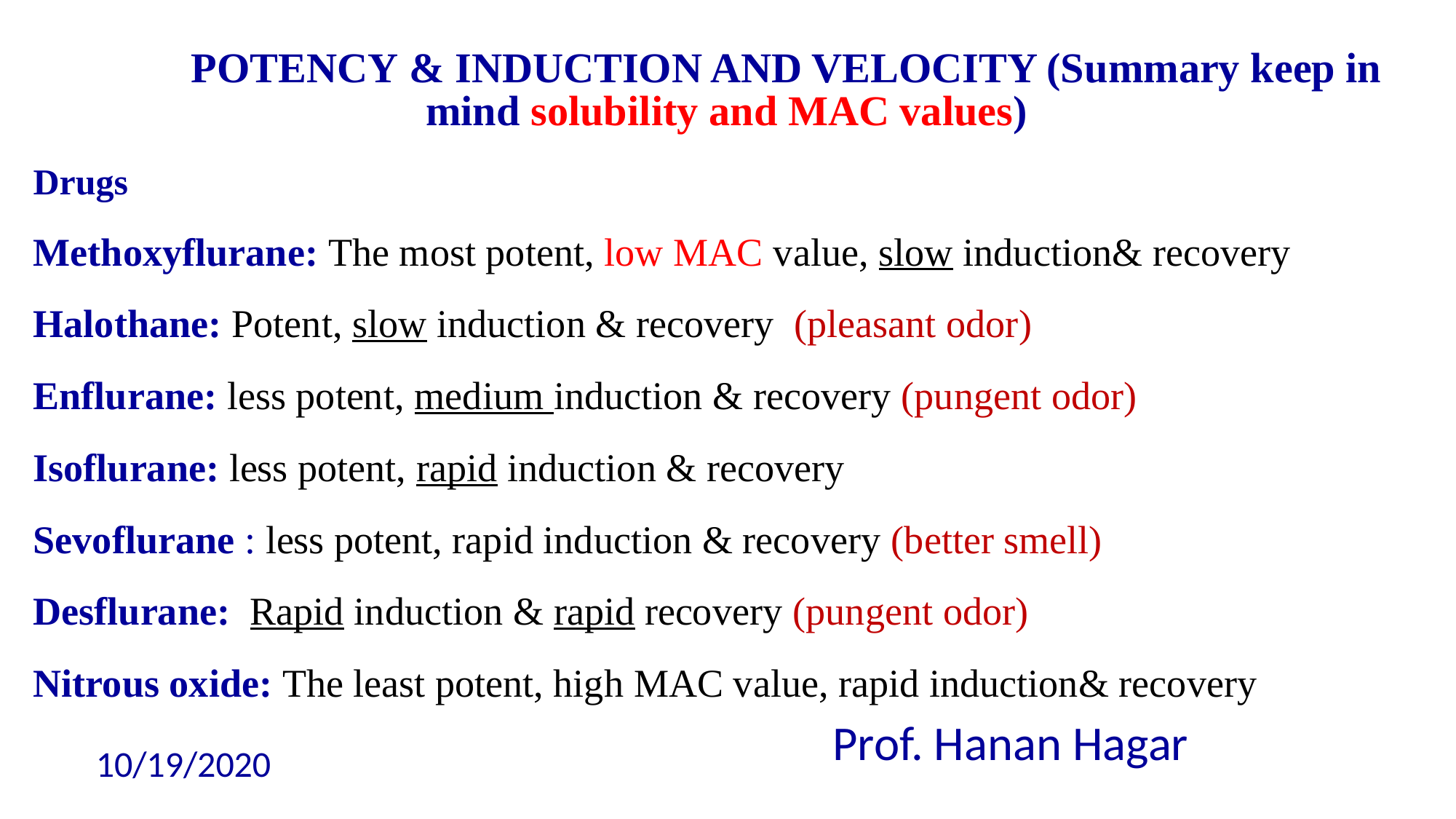

POTENCY	 & INDUCTION AND VELOCITY (Summary keep in mind solubility and MAC values)
Drugs
Methoxyflurane: The most potent, low MAC value, slow induction& recovery
Halothane: Potent, slow induction & recovery  (pleasant odor)
Enflurane: less potent, medium induction & recovery (pungent odor)
Isoflurane: less potent, rapid induction & recovery
Sevoflurane : less potent, rapid induction & recovery (better smell)
Desflurane:  Rapid induction & rapid recovery (pungent odor)
Nitrous oxide: The least potent, high MAC value, rapid induction& recovery
Prof. Hanan Hagar
10/19/2020